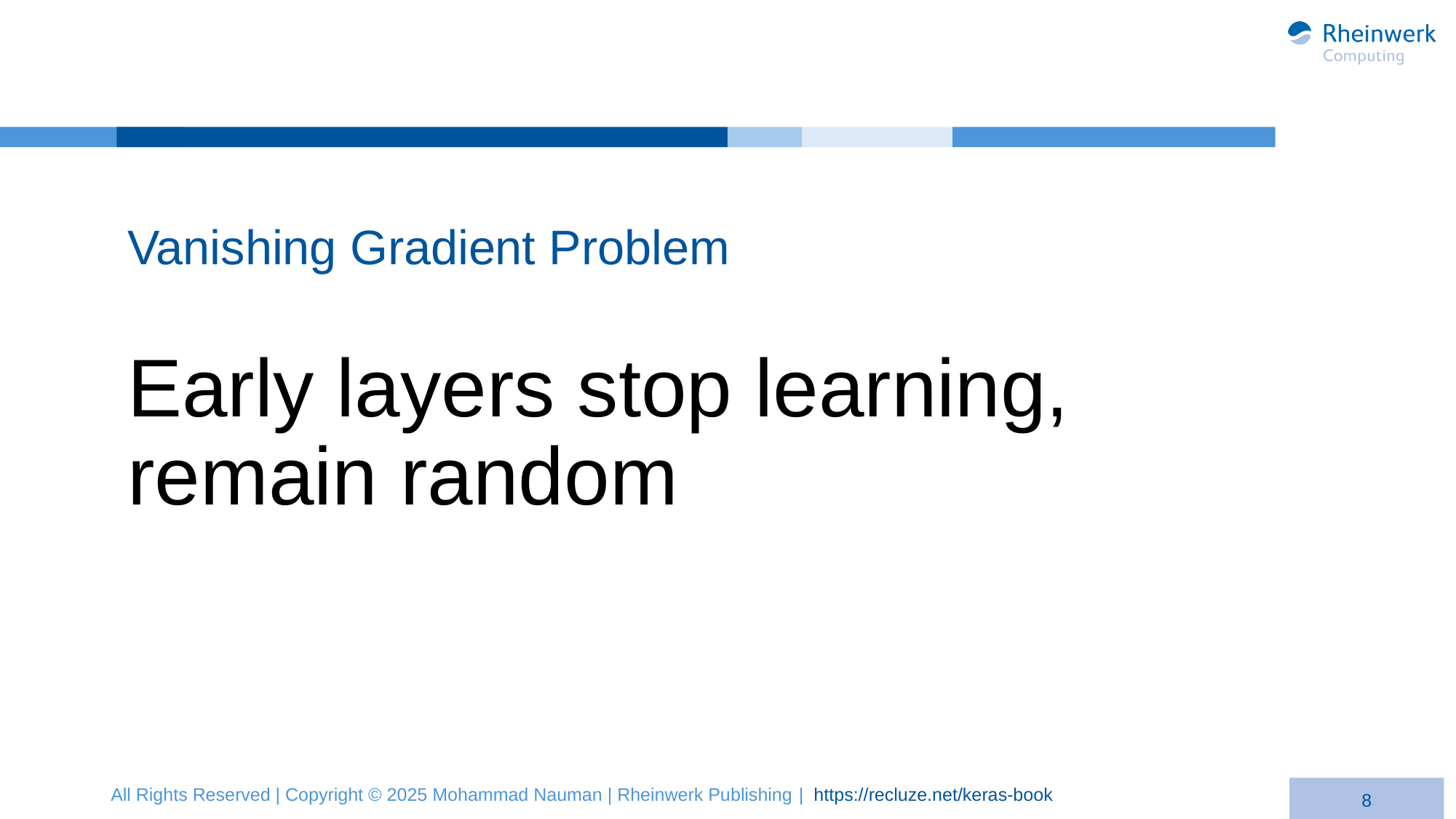

Vanishing Gradient Problem
# Early layers stop learning, remain random